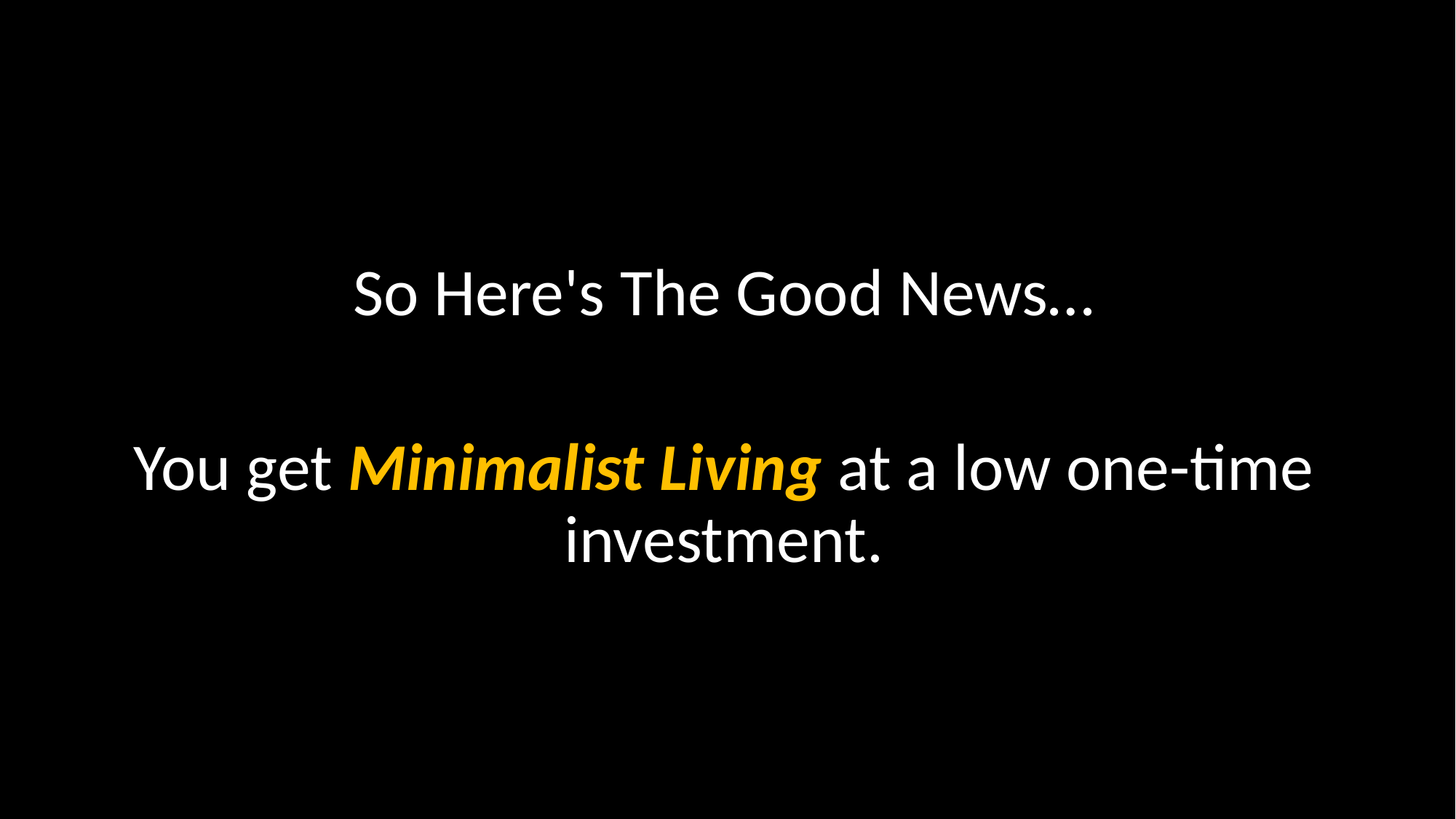

So Here's The Good News…

You get Minimalist Living at a low one-time investment.